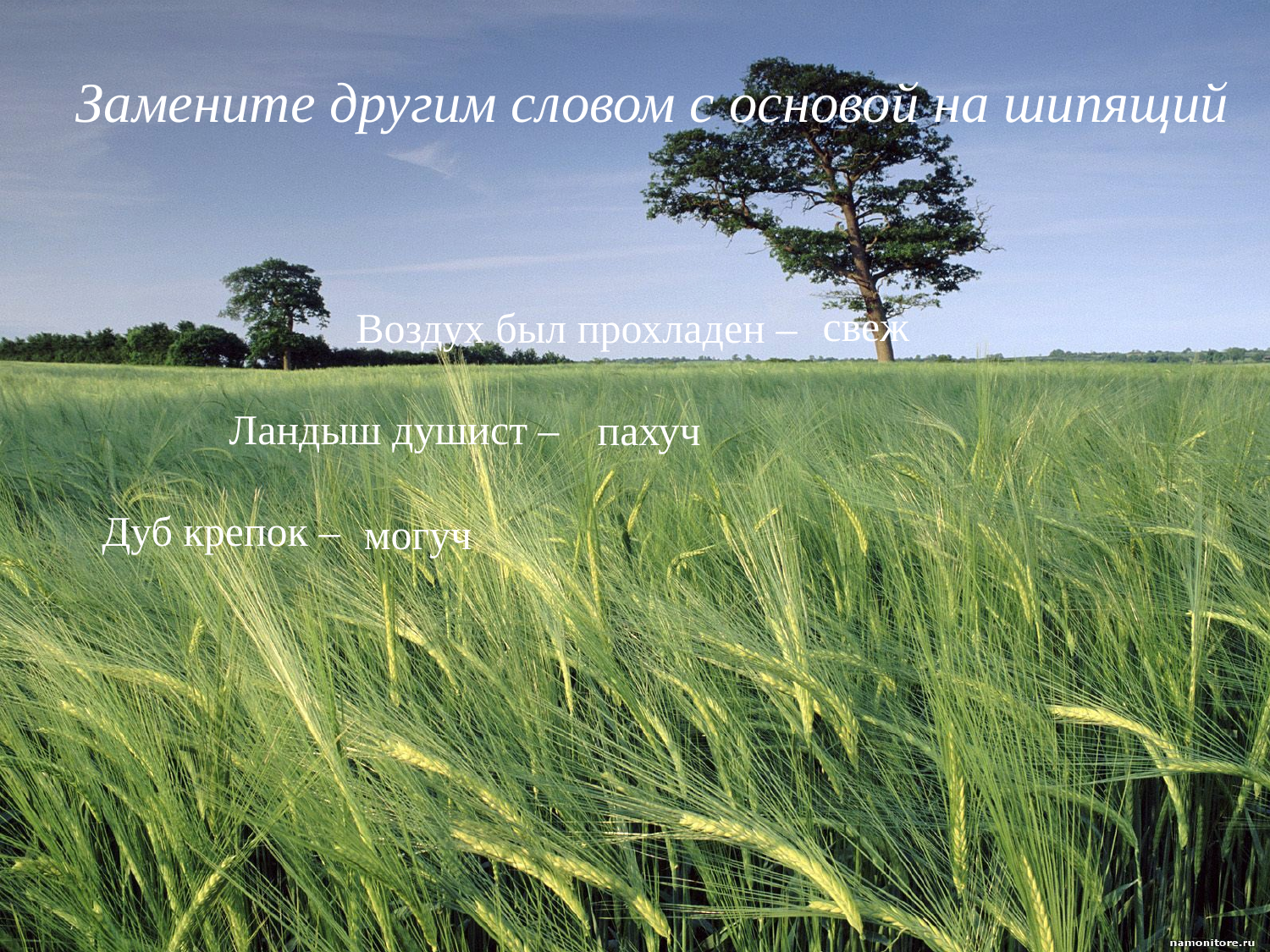

Замените другим словом с основой на шипящий
		Воздух был прохладен –

	Ландыш душист –

Дуб крепок –
свеж
пахуч
могуч